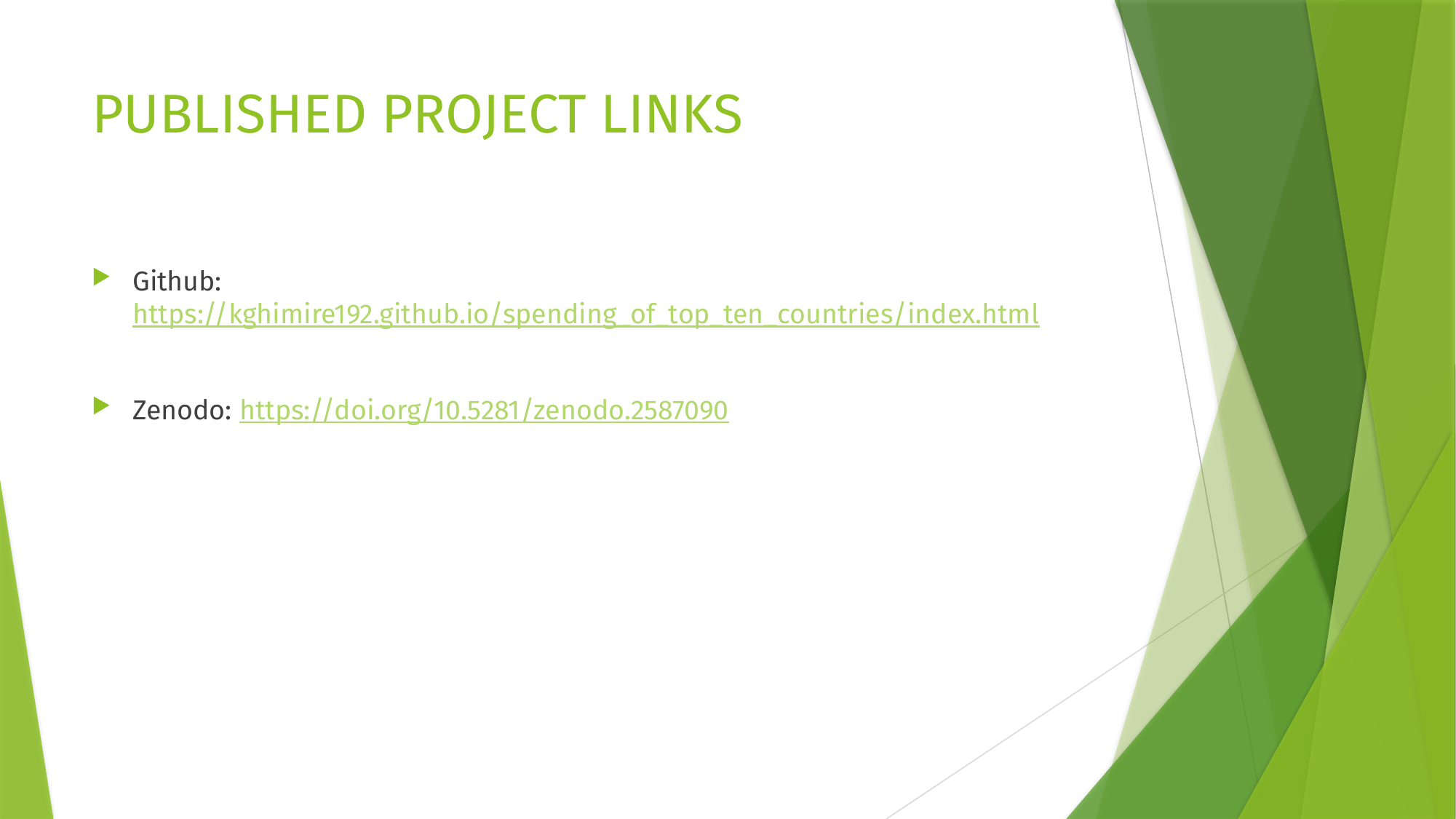

# PUBLISHED PROJECT LINKS
Github: https://kghimire192.github.io/spending_of_top_ten_countries/index.html

Zenodo: https://doi.org/10.5281/zenodo.2587090